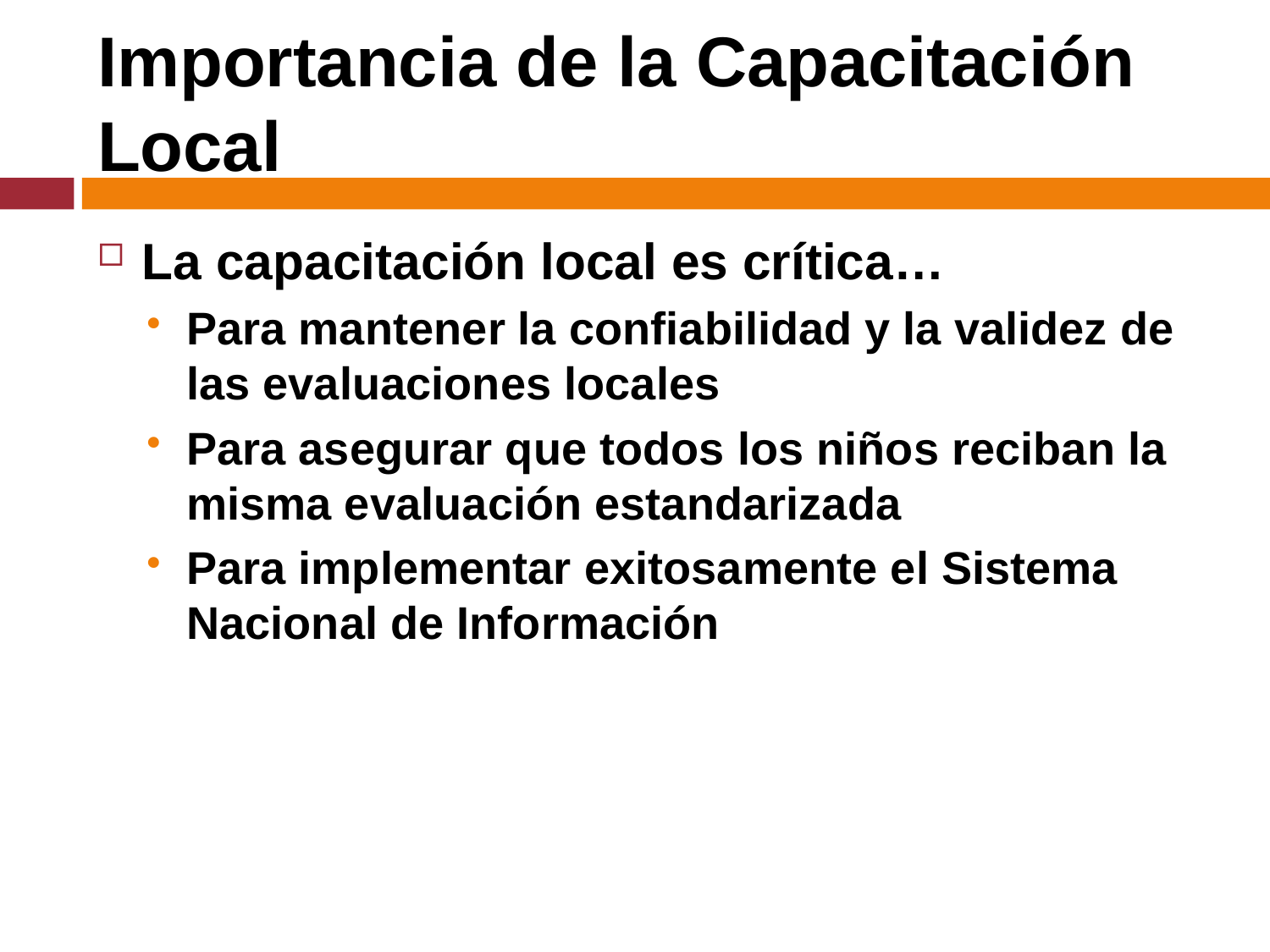

# Importancia de la Capacitación Local
La capacitación local es crítica…
Para mantener la confiabilidad y la validez de las evaluaciones locales
Para asegurar que todos los niños reciban la misma evaluación estandarizada
Para implementar exitosamente el Sistema Nacional de Información